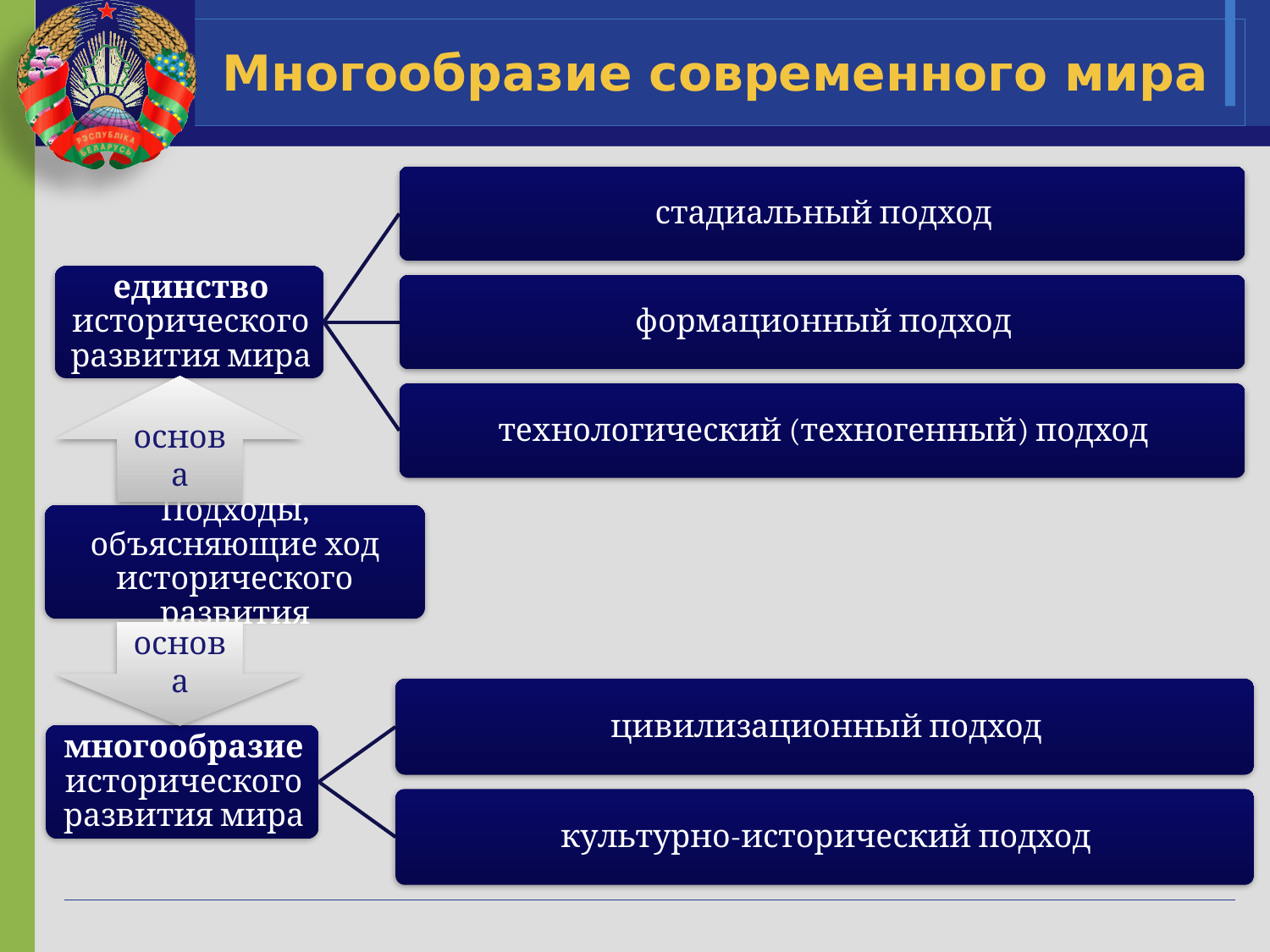

# Многообразие современного мира
единство исторического развития мира

стадиальный подход

формационный подход

технологический (техногенный) подход
основа

Подходы, объясняющие ход исторического развития
основа
многообразие исторического развития мира

цивилизационный подход

культурно-исторический подход